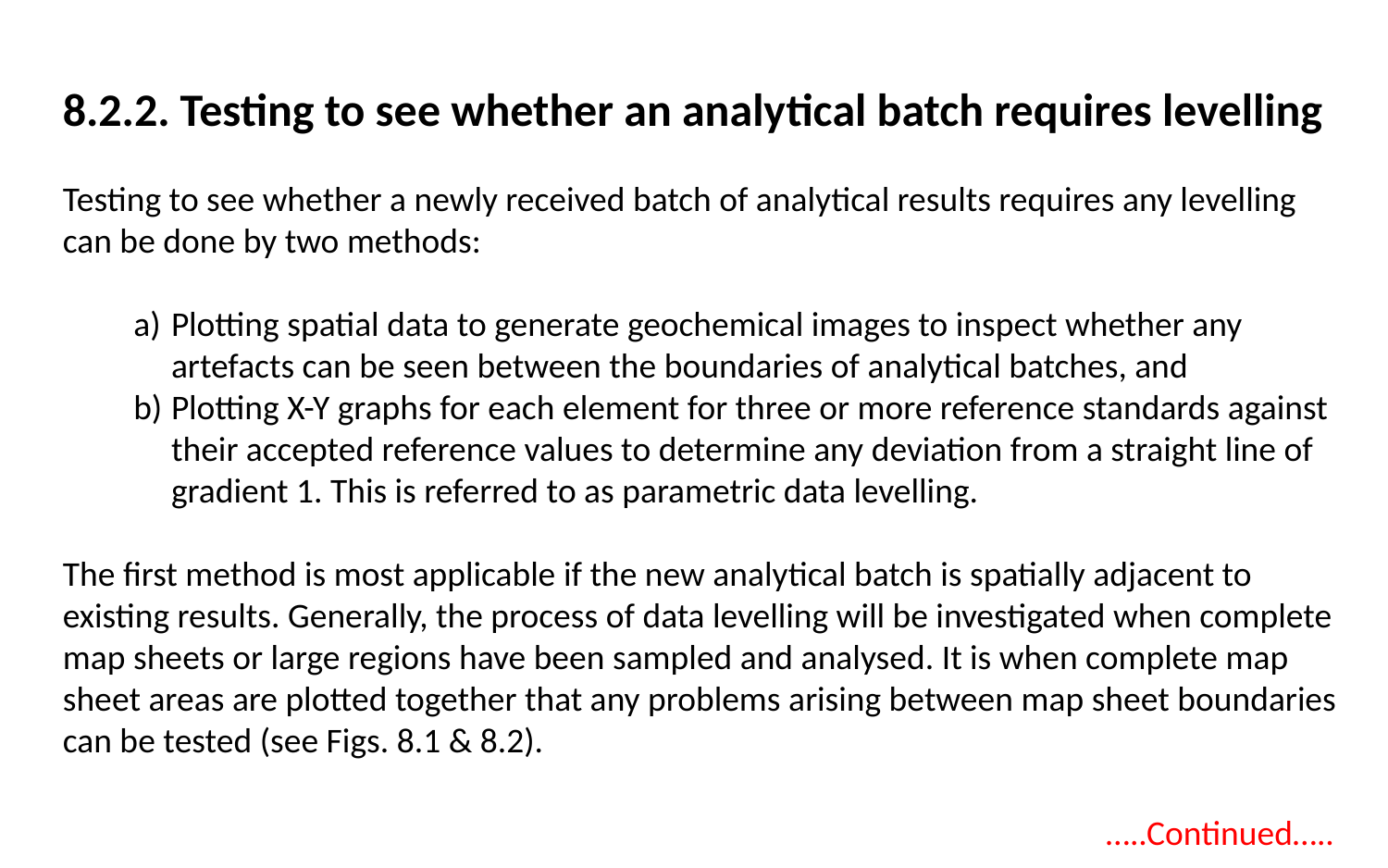

8.2.2. Testing to see whether an analytical batch requires levelling

Testing to see whether a newly received batch of analytical results requires any levelling can be done by two methods:

Plotting spatial data to generate geochemical images to inspect whether any artefacts can be seen between the boundaries of analytical batches, and
Plotting X-Y graphs for each element for three or more reference standards against their accepted reference values to determine any deviation from a straight line of gradient 1. This is referred to as parametric data levelling.

The first method is most applicable if the new analytical batch is spatially adjacent to existing results. Generally, the process of data levelling will be investigated when complete map sheets or large regions have been sampled and analysed. It is when complete map sheet areas are plotted together that any problems arising between map sheet boundaries can be tested (see Figs. 8.1 & 8.2).
…..Continued…..